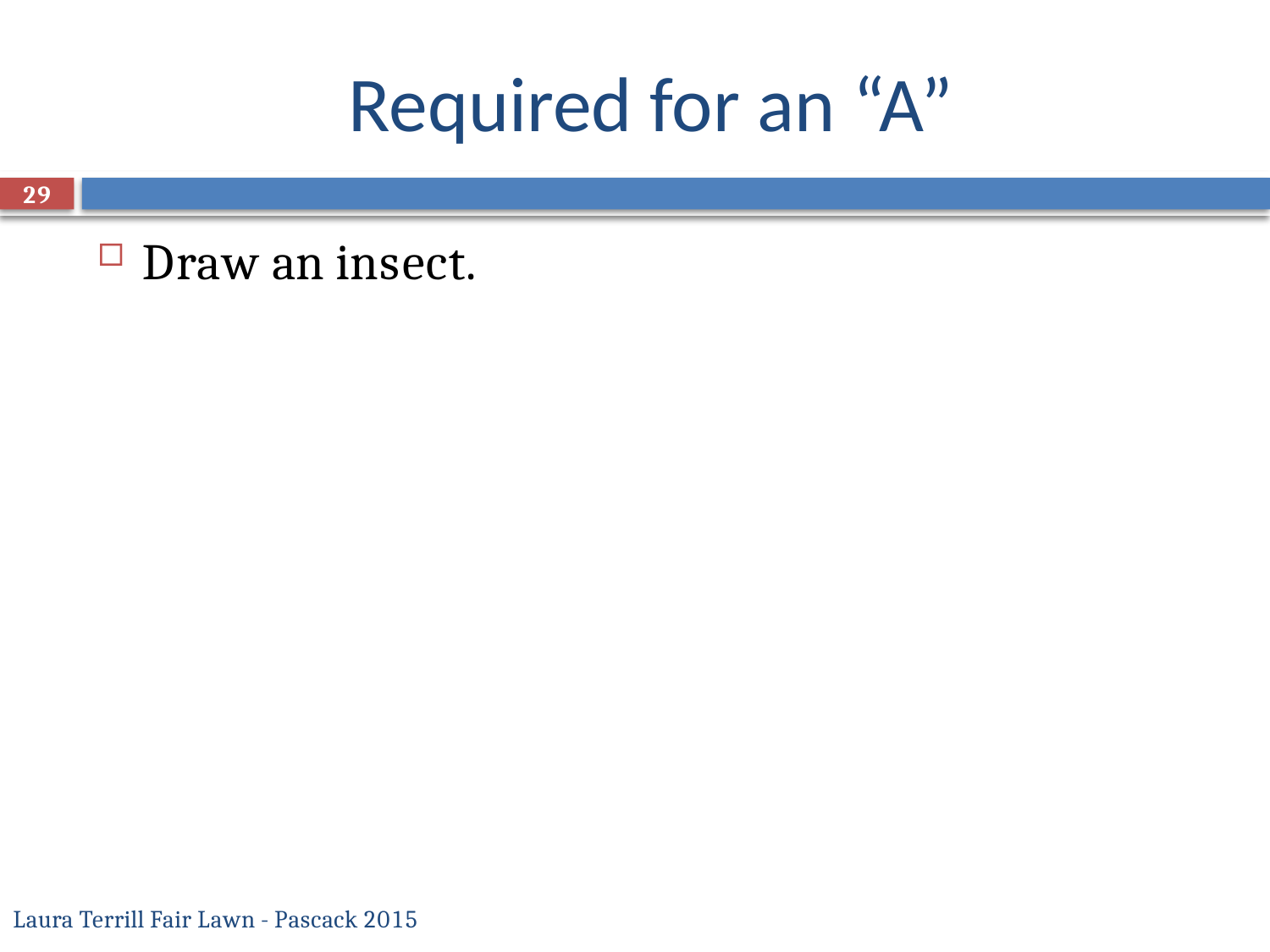

# Required for an “A”
29
Draw an insect.
Laura Terrill Fair Lawn - Pascack 2015